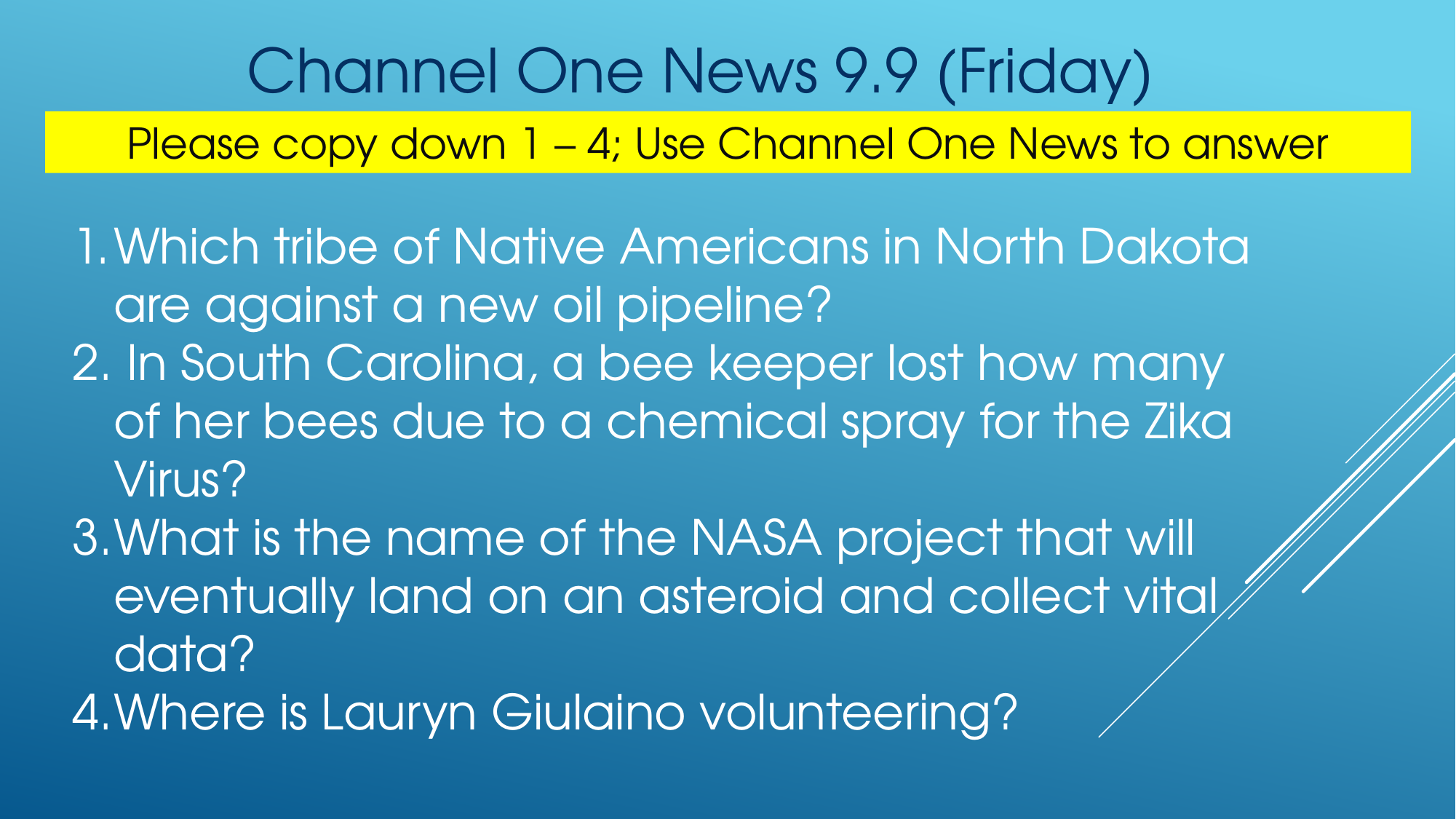

Channel One News 9.9 (Friday)
Please copy down 1 – 4; Use Channel One News to answer

Which tribe of Native Americans in North Dakota are against a new oil pipeline?
 In South Carolina, a bee keeper lost how many of her bees due to a chemical spray for the Zika Virus?
What is the name of the NASA project that will eventually land on an asteroid and collect vital data?
Where is Lauryn Giulaino volunteering?